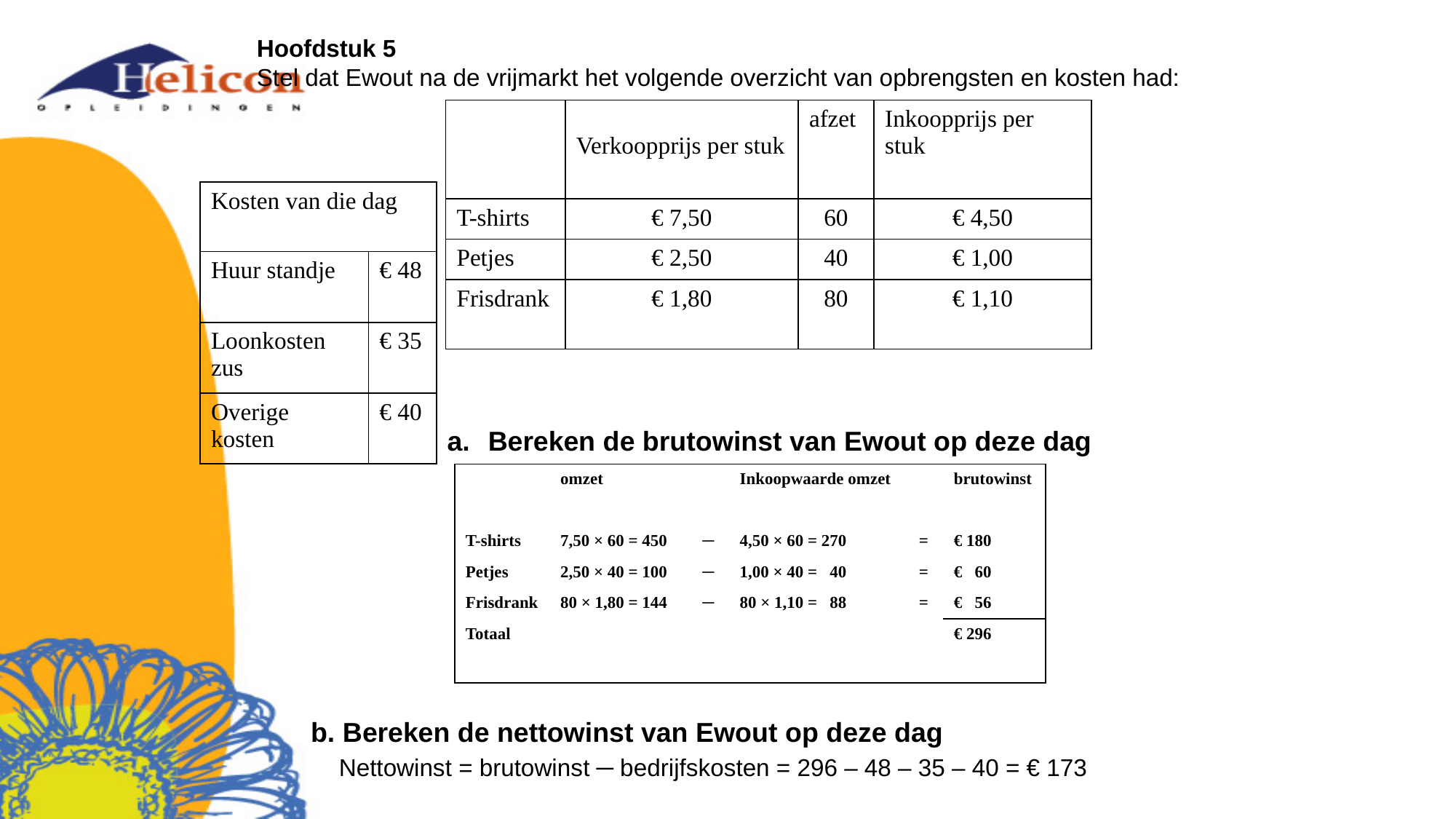

Hoofdstuk 5
Stel dat Ewout na de vrijmarkt het volgende overzicht van opbrengsten en kosten had:
|  | Verkoopprijs per stuk | afzet | Inkoopprijs per stuk |
| --- | --- | --- | --- |
| T-shirts | € 7,50 | 60 | € 4,50 |
| Petjes | € 2,50 | 40 | € 1,00 |
| Frisdrank | € 1,80 | 80 | € 1,10 |
| Kosten van die dag |  |
| --- | --- |
| Huur standje | € 48 |
| Loonkosten zus | € 35 |
| Overige kosten | € 40 |

Bereken de brutowinst van Ewout op deze dag
|  | omzet |  | Inkoopwaarde omzet |  | brutowinst |
| --- | --- | --- | --- | --- | --- |
| T-shirts | 7,50 × 60 = 450 | ─ | 4,50 × 60 = 270 | = | € 180 |
| Petjes | 2,50 × 40 = 100 | ─ | 1,00 × 40 = 40 | = | € 60 |
| Frisdrank | 80 × 1,80 = 144 | ─ | 80 × 1,10 = 88 | = | € 56 |
| Totaal |  |  |  |  | € 296 |

b. Bereken de nettowinst van Ewout op deze dag
Nettowinst = brutowinst ─ bedrijfskosten = 296 – 48 – 35 – 40 = € 173